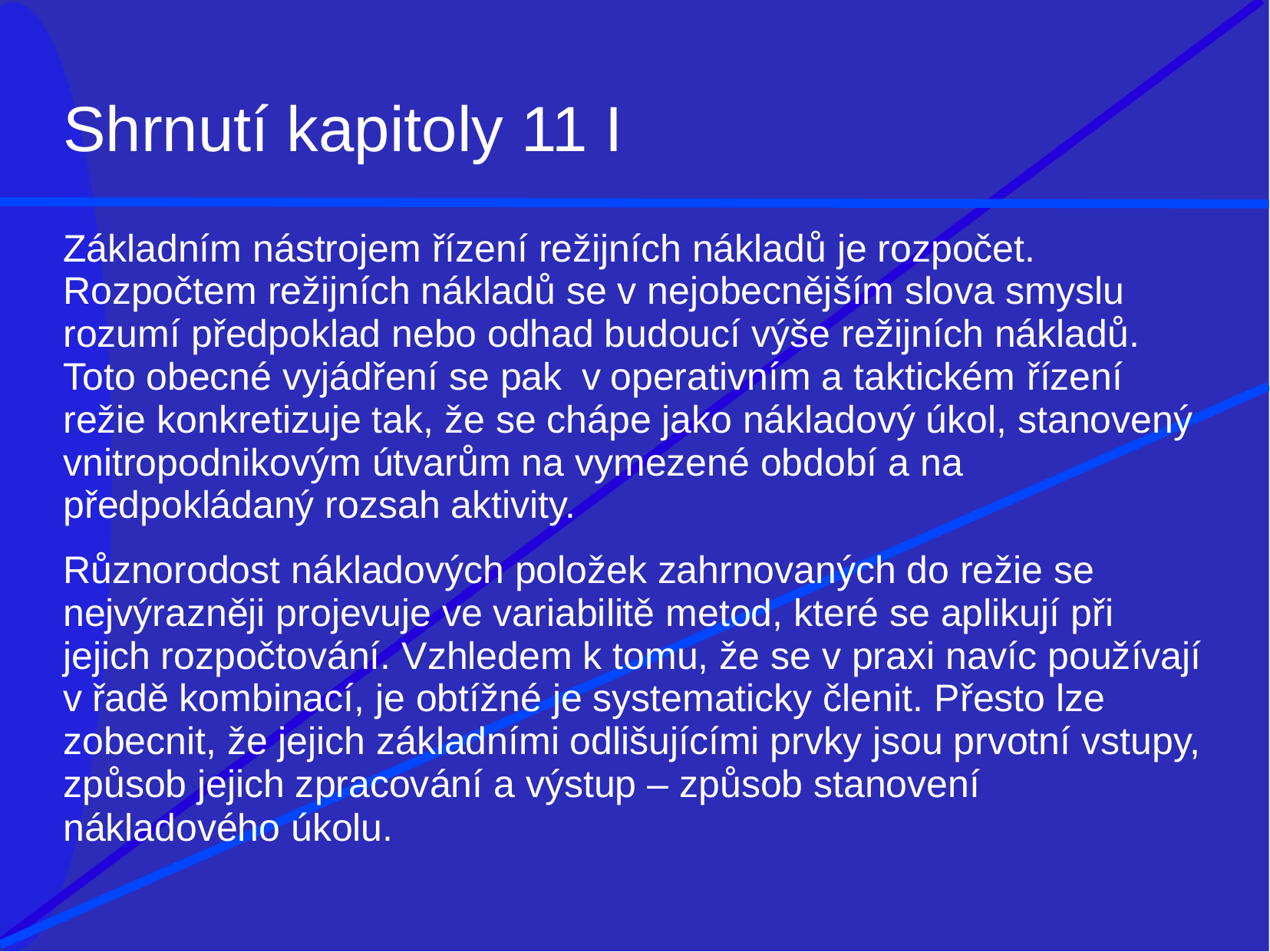

# Shrnutí kapitoly 11 I
Základním nástrojem řízení režijních nákladů je rozpočet. Rozpočtem režijních nákladů se v nejobecnějším slova smyslu rozumí předpoklad nebo odhad budoucí výše režijních nákladů. Toto obecné vyjádření se pak	v operativním a taktickém řízení režie konkretizuje tak, že se chápe jako nákladový úkol, stanovený vnitropodnikovým útvarům na vymezené období a na předpokládaný rozsah aktivity.
Různorodost nákladových položek zahrnovaných do režie se nejvýrazněji projevuje ve variabilitě metod, které se aplikují při jejich rozpočtování. Vzhledem k tomu, že se v praxi navíc používají v řadě kombinací, je obtížné je systematicky členit. Přesto lze zobecnit, že jejich základními odlišujícími prvky jsou prvotní vstupy, způsob jejich zpracování a výstup – způsob stanovení
nákladového úkolu.